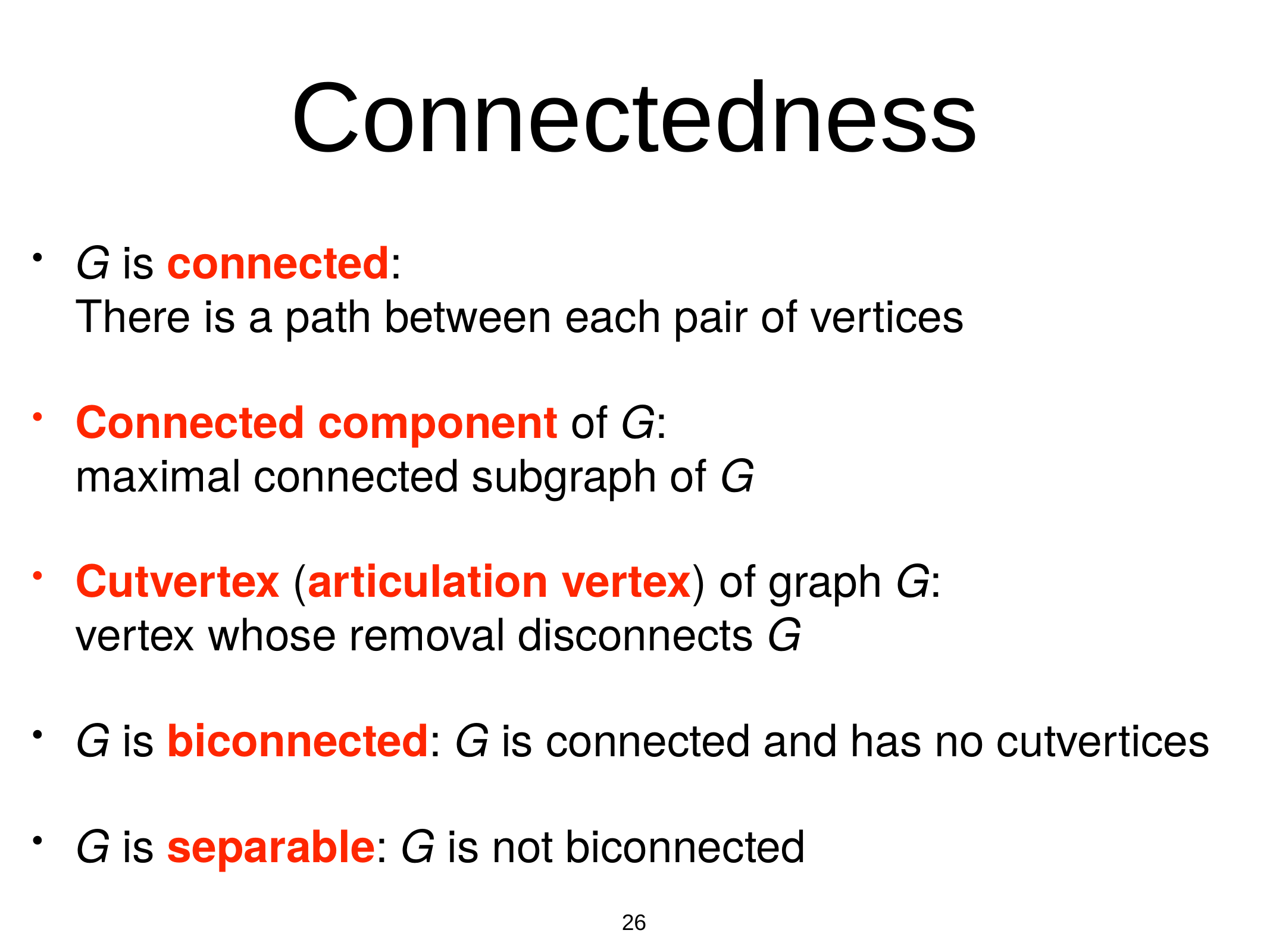

26
# Connectedness
G is connected:
There is a path between each pair of vertices
Connected component of G:
maximal connected subgraph of G
Cutvertex (articulation vertex) of graph G:
vertex whose removal disconnects G
G is biconnected: G is connected and has no cutvertices
G is separable: G is not biconnected